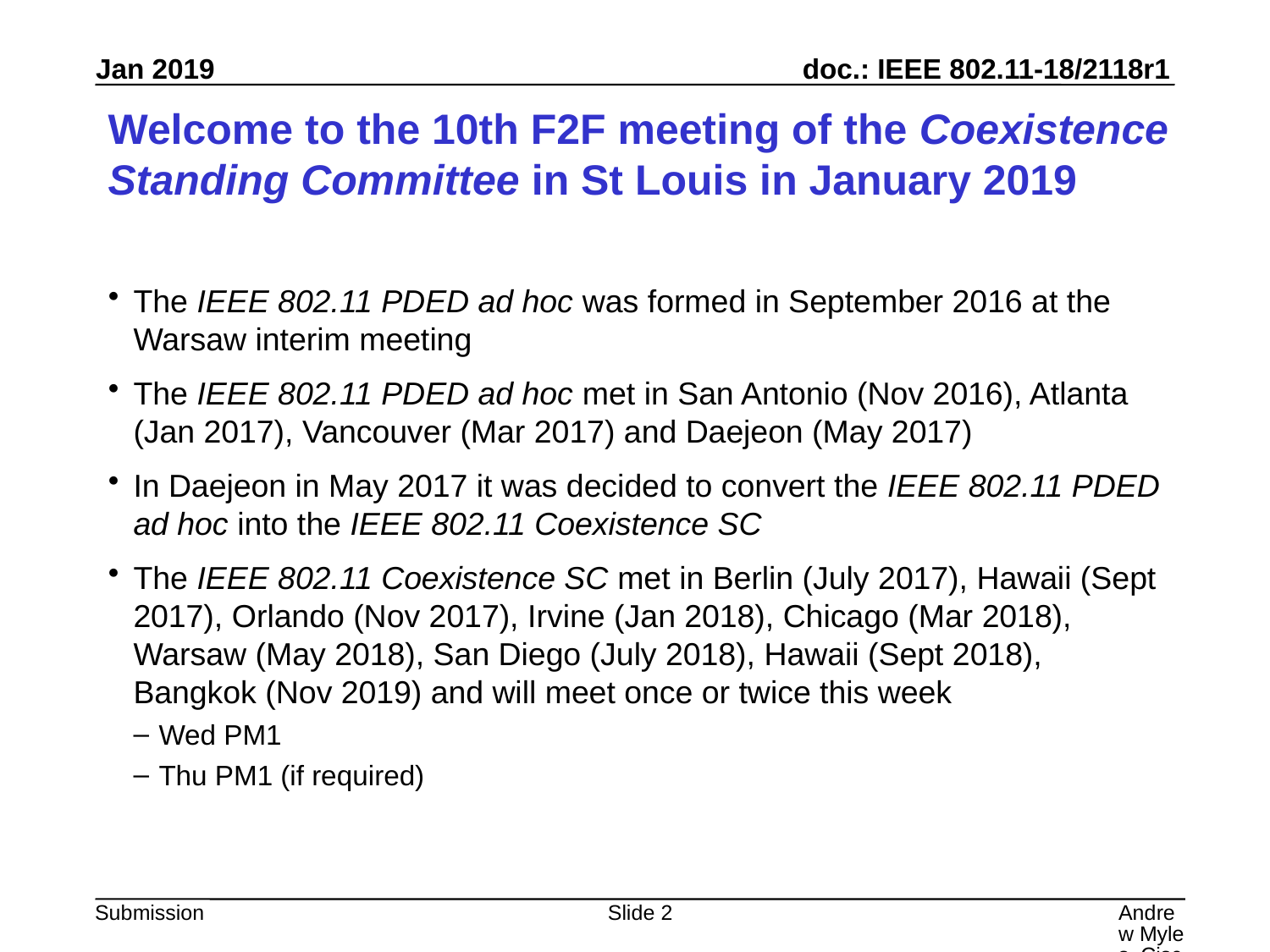

# Welcome to the 10th F2F meeting of the Coexistence Standing Committee in St Louis in January 2019
The IEEE 802.11 PDED ad hoc was formed in September 2016 at the Warsaw interim meeting
The IEEE 802.11 PDED ad hoc met in San Antonio (Nov 2016), Atlanta (Jan 2017), Vancouver (Mar 2017) and Daejeon (May 2017)
In Daejeon in May 2017 it was decided to convert the IEEE 802.11 PDED ad hoc into the IEEE 802.11 Coexistence SC
The IEEE 802.11 Coexistence SC met in Berlin (July 2017), Hawaii (Sept 2017), Orlando (Nov 2017), Irvine (Jan 2018), Chicago (Mar 2018), Warsaw (May 2018), San Diego (July 2018), Hawaii (Sept 2018), Bangkok (Nov 2019) and will meet once or twice this week
Wed PM1
Thu PM1 (if required)
Slide 2
Andrew Myles, Cisco